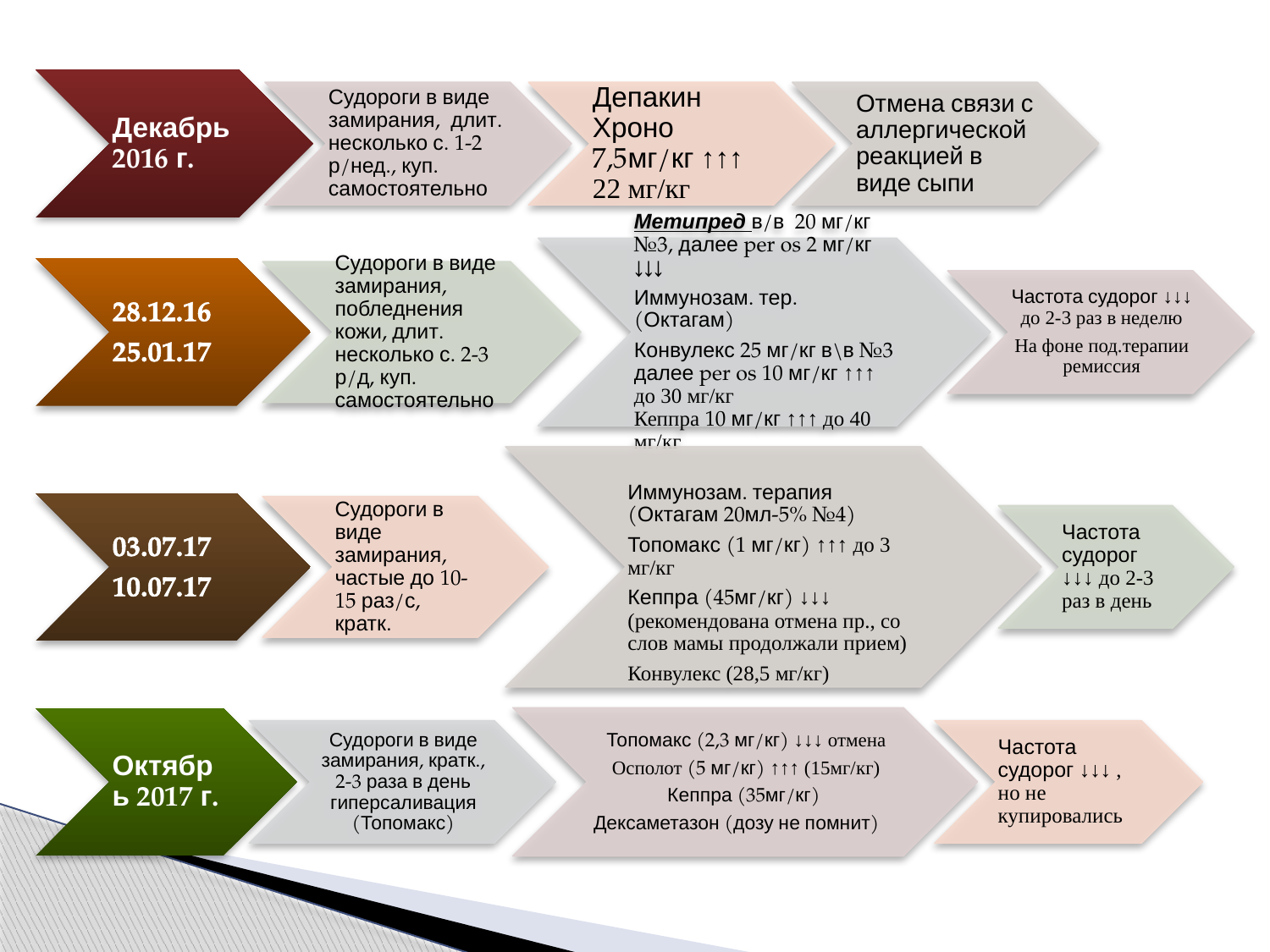

Декабрь 2016 г.
Судороги в виде замирания,  длит. несколько с. 1-2 р/нед., куп. самостоятельно
Депакин Хроно 7,5мг/кг ↑↑↑ 22 мг/кг
Отмена связи с аллергической реакцией в виде сыпи
28.12.16
25.01.17
Судороги в виде замирания, побледнения кожи, длит. несколько с. 2-3 р/д, куп. самостоятельно
Метипред в/в  20 мг/кг  №3, далее per os 2 мг/кг ↓↓↓
Иммунозам. тер. (Октагам)
Конвулекс 25 мг/кг в\в №3
далее per os 10 мг/кг ↑↑↑ до 30 мг/кг
Кеппра 10 мг/кг ↑↑↑ до 40 мг/кг
Частота судорог ↓↓↓ до 2-3 раз в неделю
На фоне под.терапии ремиссия
03.07.17
10.07.17
Судороги в виде замирания, частые до 10-15 раз/с, кратк.

Иммунозам. терапия (Октагам 20мл-5% №4)
Топомакс (1 мг/кг) ↑↑↑ до 3 мг/кг
Кеппра (45мг/кг) ↓↓↓ (рекомендована отмена пр., со слов мамы продолжали прием)
Конвулекс (28,5 мг/кг)
Частота судорог ↓↓↓ до 2-3 раз в день
Октябрь 2017 г.
Судороги в виде замирания, кратк., 2-3 раза в день гиперсаливация (Топомакс)
Топомакс (2,3 мг/кг) ↓↓↓ отмена
Осполот (5 мг/кг) ↑↑↑ (15мг/кг)
Кеппра (35мг/кг)
Дексаметазон (дозу не помнит)
Частота судорог ↓↓↓ , но не купировались